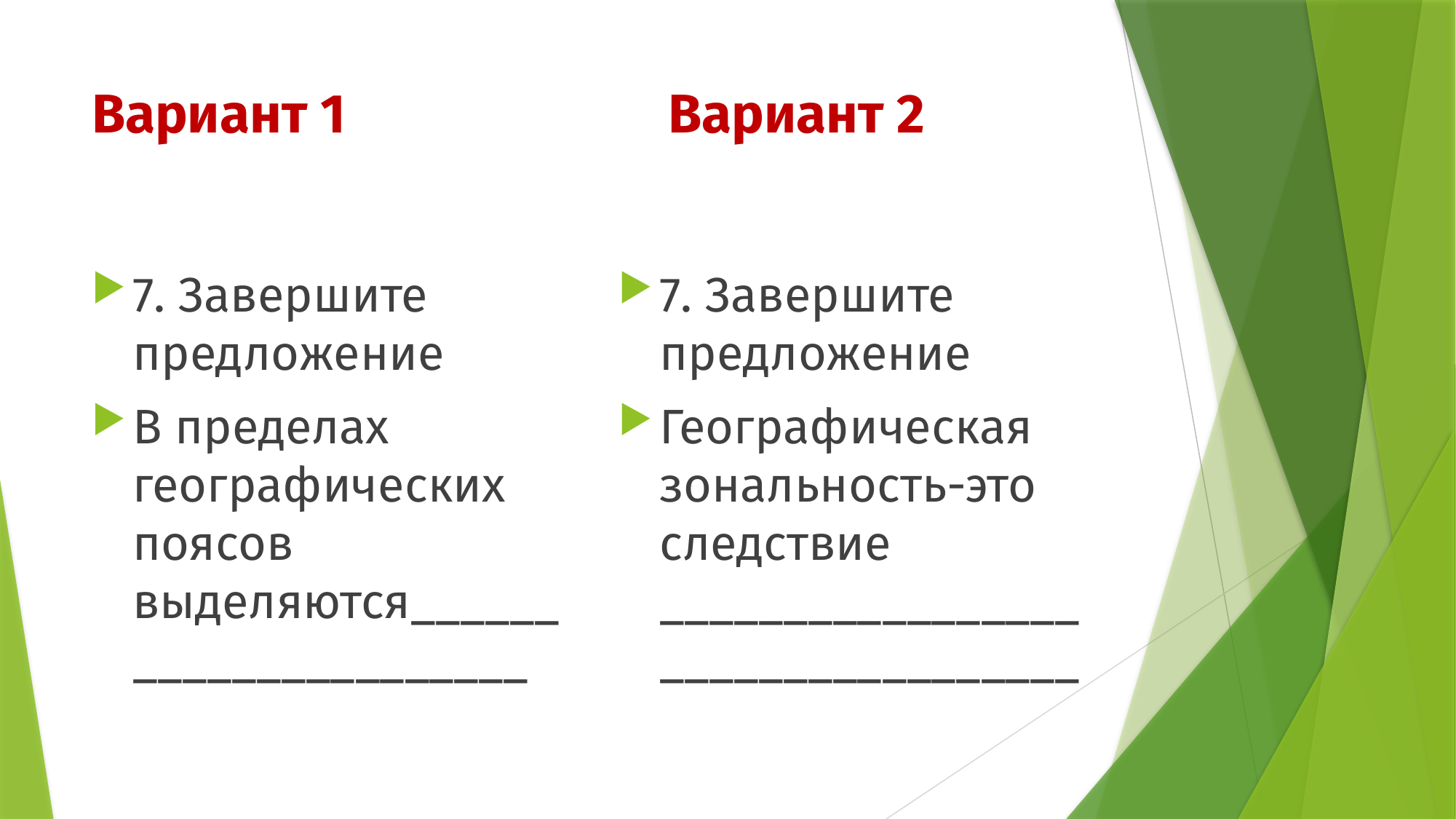

# Вариант 1                         Вариант 2
7. Завершите предложение
В пределах географических поясов выделяются______________________
7. Завершите предложение
Географическая зональность-это следствие __________________________________